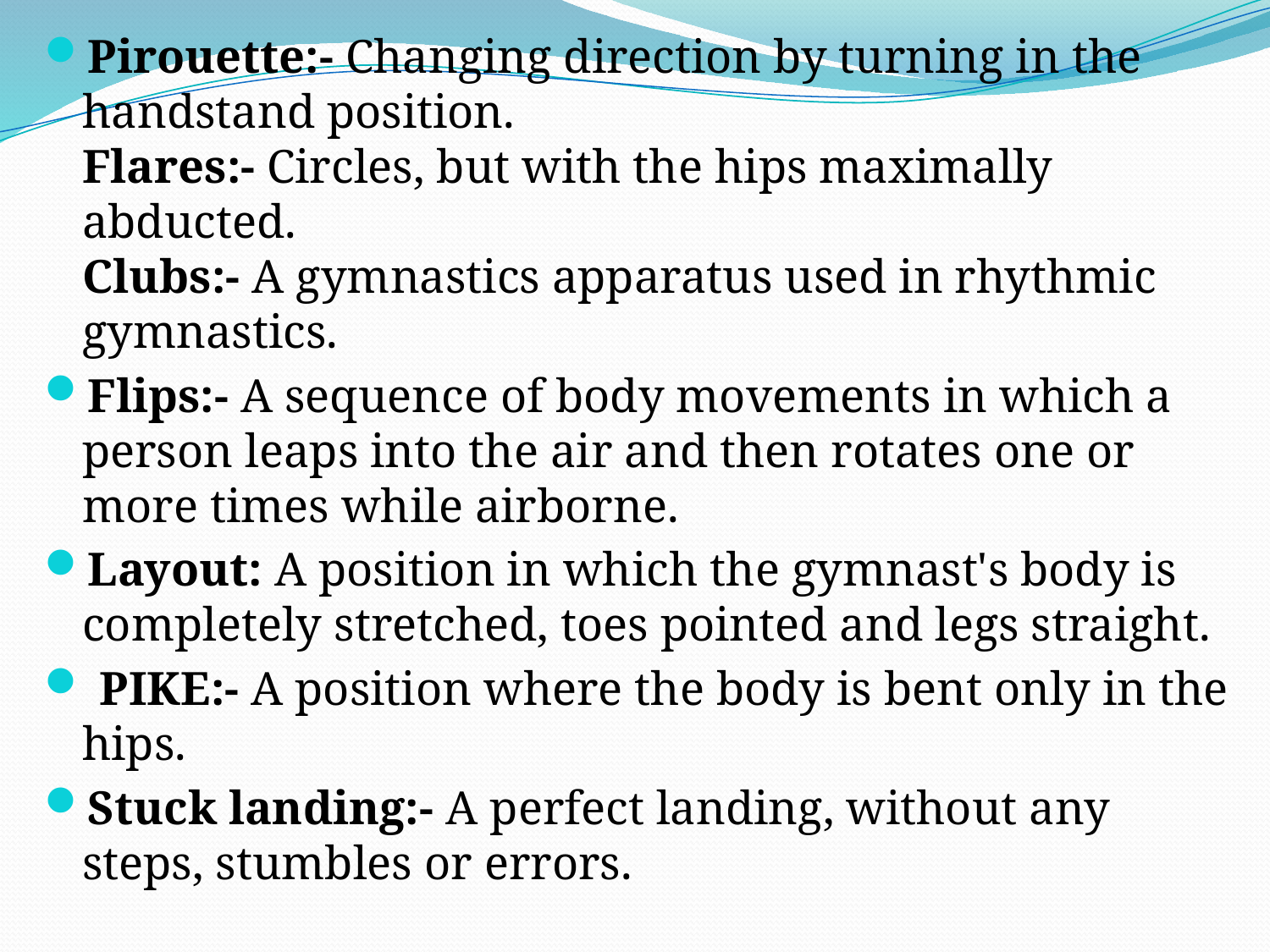

Pirouette:- Changing direction by turning in the handstand position.
Flares:- Circles, but with the hips maximally abducted.
Clubs:- A gymnastics apparatus used in rhythmic gymnastics.
Flips:- A sequence of body movements in which a person leaps into the air and then rotates one or more times while airborne.
Layout: A position in which the gymnast's body is completely stretched, toes pointed and legs straight.
 PIKE:- A position where the body is bent only in the hips.
Stuck landing:- A perfect landing, without any steps, stumbles or errors.